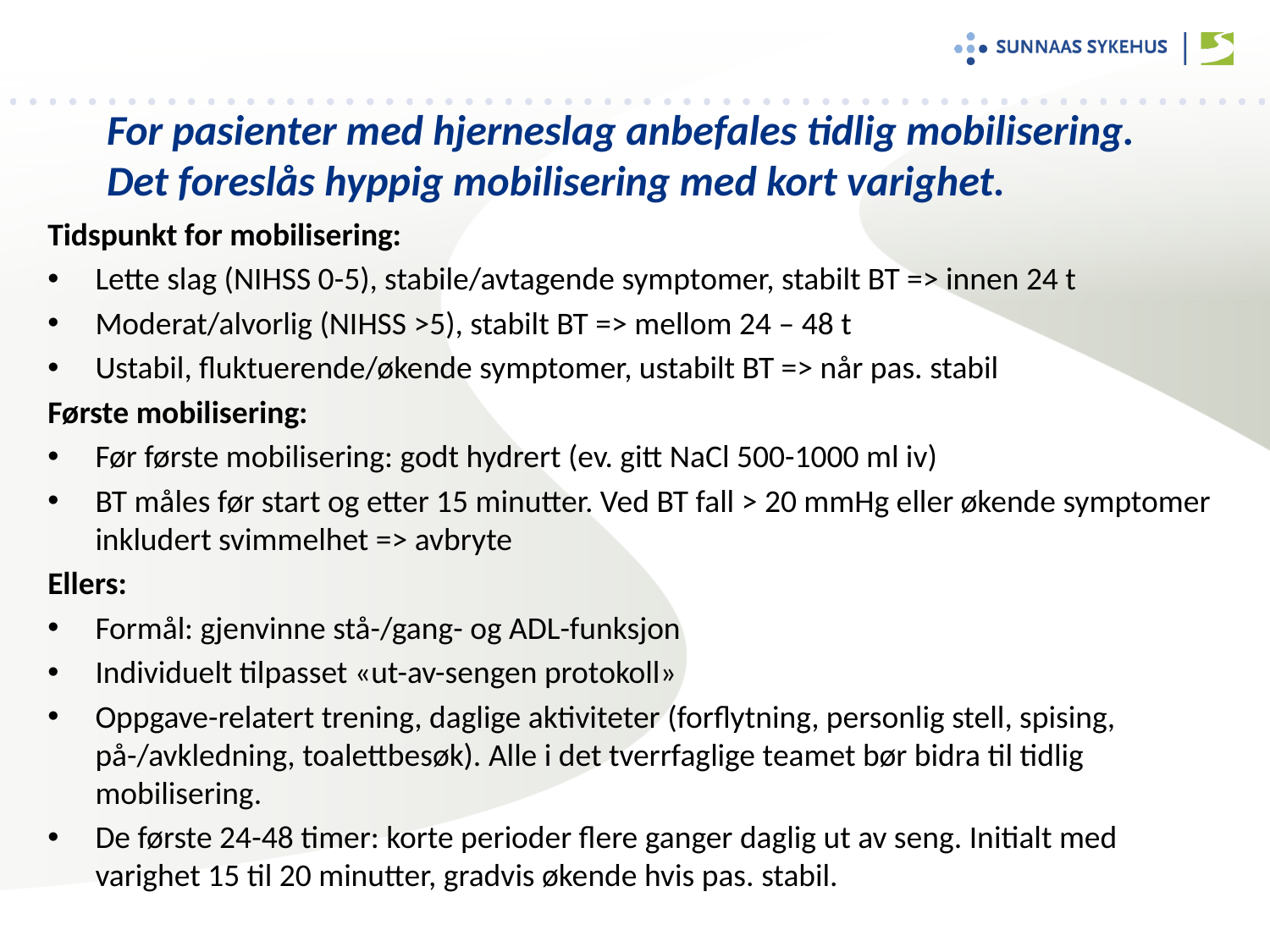

# For pasienter med hjerneslag anbefales tidlig mobilisering. Det foreslås hyppig mobilisering med kort varighet.
Tidspunkt for mobilisering:
Lette slag (NIHSS 0-5), stabile/avtagende symptomer, stabilt BT => innen 24 t
Moderat/alvorlig (NIHSS >5), stabilt BT => mellom 24 – 48 t
Ustabil, fluktuerende/økende symptomer, ustabilt BT => når pas. stabil
Første mobilisering:
Før første mobilisering: godt hydrert (ev. gitt NaCl 500-1000 ml iv)
BT måles før start og etter 15 minutter. Ved BT fall > 20 mmHg eller økende symptomer inkludert svimmelhet => avbryte
Ellers:
Formål: gjenvinne stå-/gang- og ADL-funksjon
Individuelt tilpasset «ut-av-sengen protokoll»
Oppgave-relatert trening, daglige aktiviteter (forflytning, personlig stell, spising, på-/avkledning, toalettbesøk). Alle i det tverrfaglige teamet bør bidra til tidlig mobilisering.
De første 24-48 timer: korte perioder flere ganger daglig ut av seng. Initialt med varighet 15 til 20 minutter, gradvis økende hvis pas. stabil.